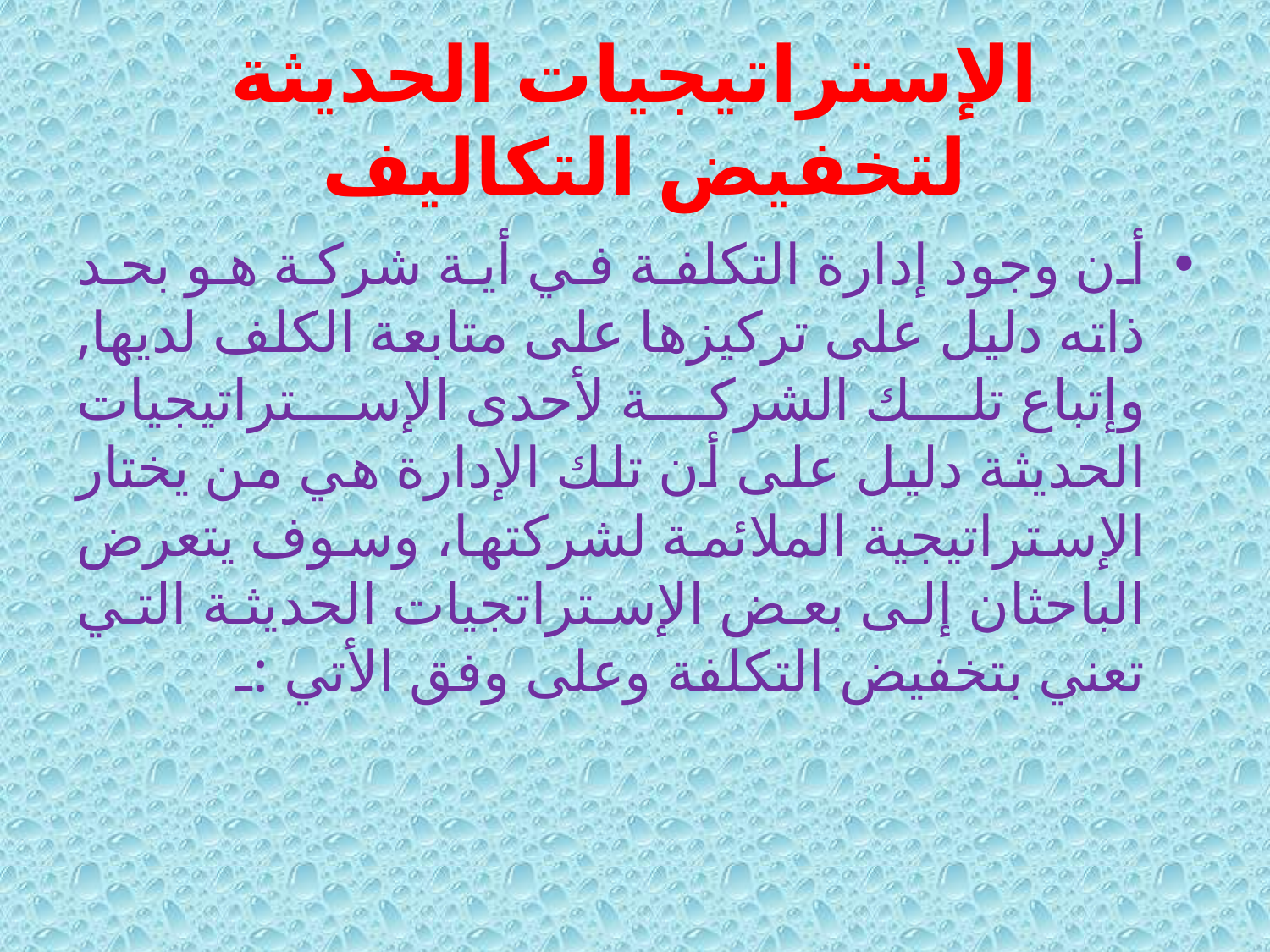

# الإستراتيجيات الحديثة لتخفيض التكاليف
أن وجود إدارة التكلفة في أية شركة هو بحد ذاته دليل على تركيزها على متابعة الكلف لديها, وإتباع تلك الشركة لأحدى الإستراتيجيات الحديثة دليل على أن تلك الإدارة هي من يختار الإستراتيجية الملائمة لشركتها، وسوف يتعرض الباحثان إلى بعض الإستراتجيات الحديثة التي تعني بتخفيض التكلفة وعلى وفق الأتي :ـ